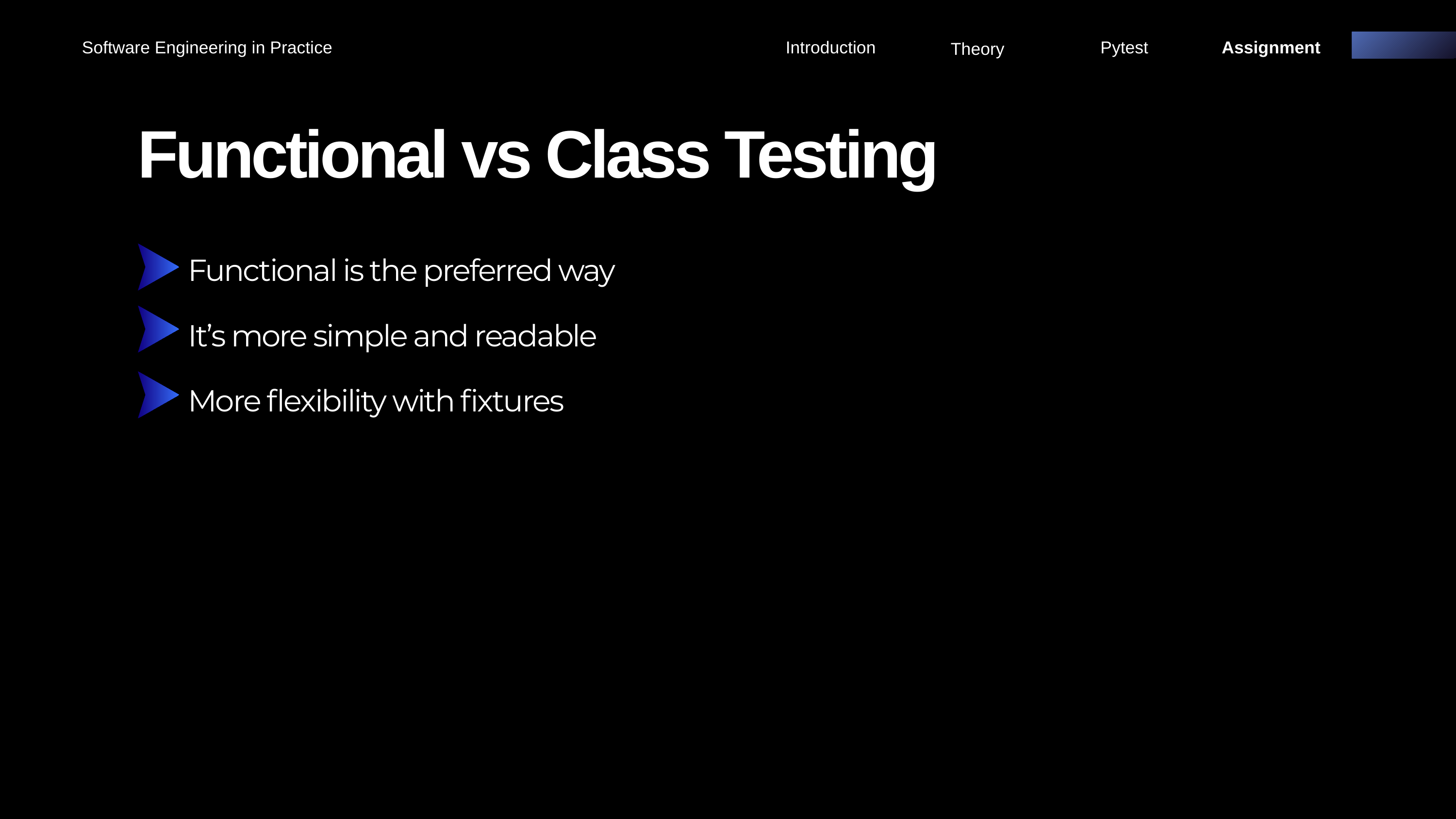

Software Engineering in Practice
Introduction
Pytest
Assignment
Theory
Functional vs Class Testing
Functional is the preferred way
It’s more simple and readable
More flexibility with fixtures